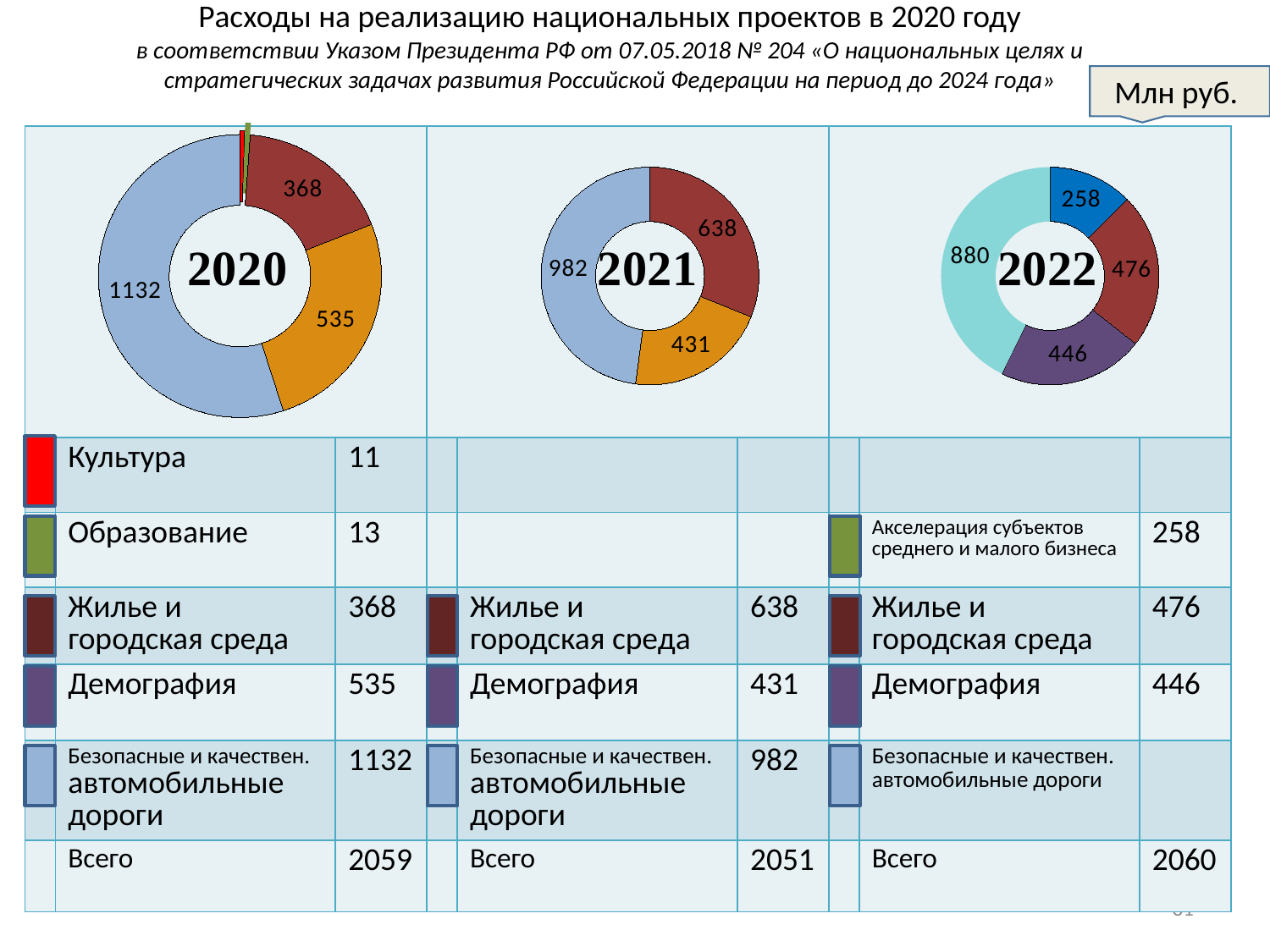

Расходы на реализацию национальных проектов в 2020 году
в соответствии Указом Президента РФ от 07.05.2018 № 204 «О национальных целях и стратегических задачах развития Российской Федерации на период до 2024 года»

Млн руб.

### Chart

| Category | Продажи |
|---|---|
| Культура | 11.0 |
| Образование | 13.0 |
| Жилье и городская среда | 368.0 |
| Демография | 535.0 |
| Безопасные и качественные дороги | 1132.0 |

### Chart

| Category | Продажи |
|---|---|
| Культура | 0.0 |
| Образование | 0.0 |
| Жилье и городская среда | 638.0 |
| Демография | 431.0 |
| Безопасные и качественные дороги | 982.0 |

### Chart

| Category | Продажи |
|---|---|
| Культура | 0.0 |
| Образование | 0.0 |
| МБ | 258.0 |
| Жилье и городская среда | 476.0 |
| Демография | 446.0 |
| Безопасные и качественные дороги | 880.0 |
|  |  |  |  |  |  |  |  |  |
| --- | --- | --- | --- | --- | --- | --- | --- | --- |
|  | Культура | 11 |  |  |  |  |  |  |
|  | Образование | 13 |  |  |  |  | Акселерация субъектов среднего и малого бизнеса | 258 |
|  | Жилье и городская среда | 368 |  | Жилье и городская среда | 638 |  | Жилье и городская среда | 476 |
|  | Демография | 535 |  | Демография | 431 |  | Демография | 446 |
|  | Безопасные и качествен. автомобильные дороги | 1132 |  | Безопасные и качествен. автомобильные дороги | 982 |  | Безопасные и качествен. автомобильные дороги |  |
|  | Всего | 2059 |  | Всего | 2051 |  | Всего | 2060 |

31